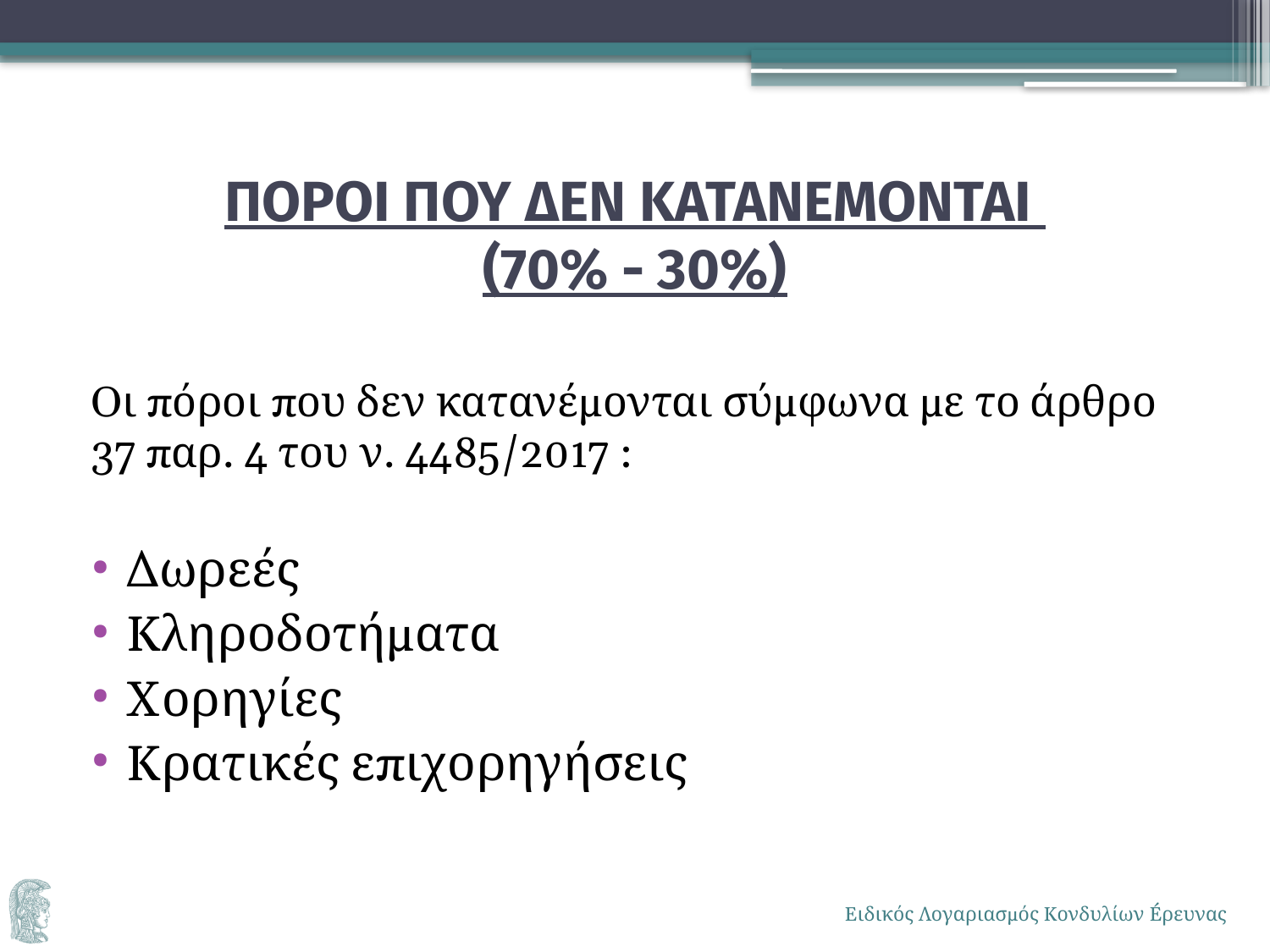

# ΠΟΡΟΙ ΠΟΥ ΔΕΝ ΚΑΤΑΝΕΜΟΝΤΑΙ (70% - 30%)

Οι πόροι που δεν κατανέμονται σύμφωνα με το άρθρο 37 παρ. 4 του ν. 4485/2017 :

Δωρεές
Κληροδοτήματα
Χορηγίες
Κρατικές επιχορηγήσεις

Ειδικός Λογαριασμός Κονδυλίων Έρευνας